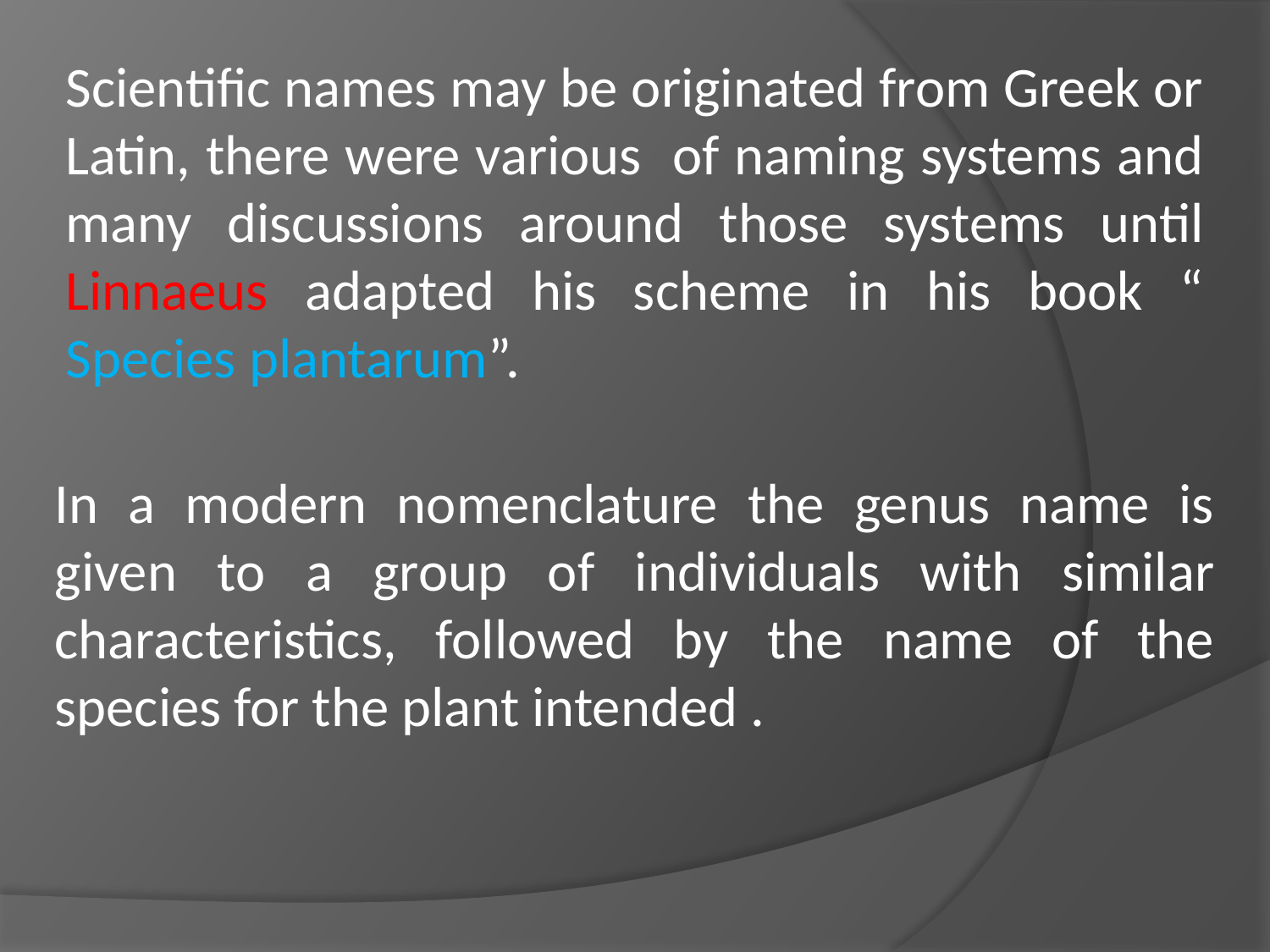

Scientific names may be originated from Greek or Latin, there were various  of naming systems and many discussions around those systems until Linnaeus adapted his scheme in his book “ Species plantarum”.
In a modern nomenclature the genus name is given to a group of individuals with similar characteristics, followed by the name of the species for the plant intended .